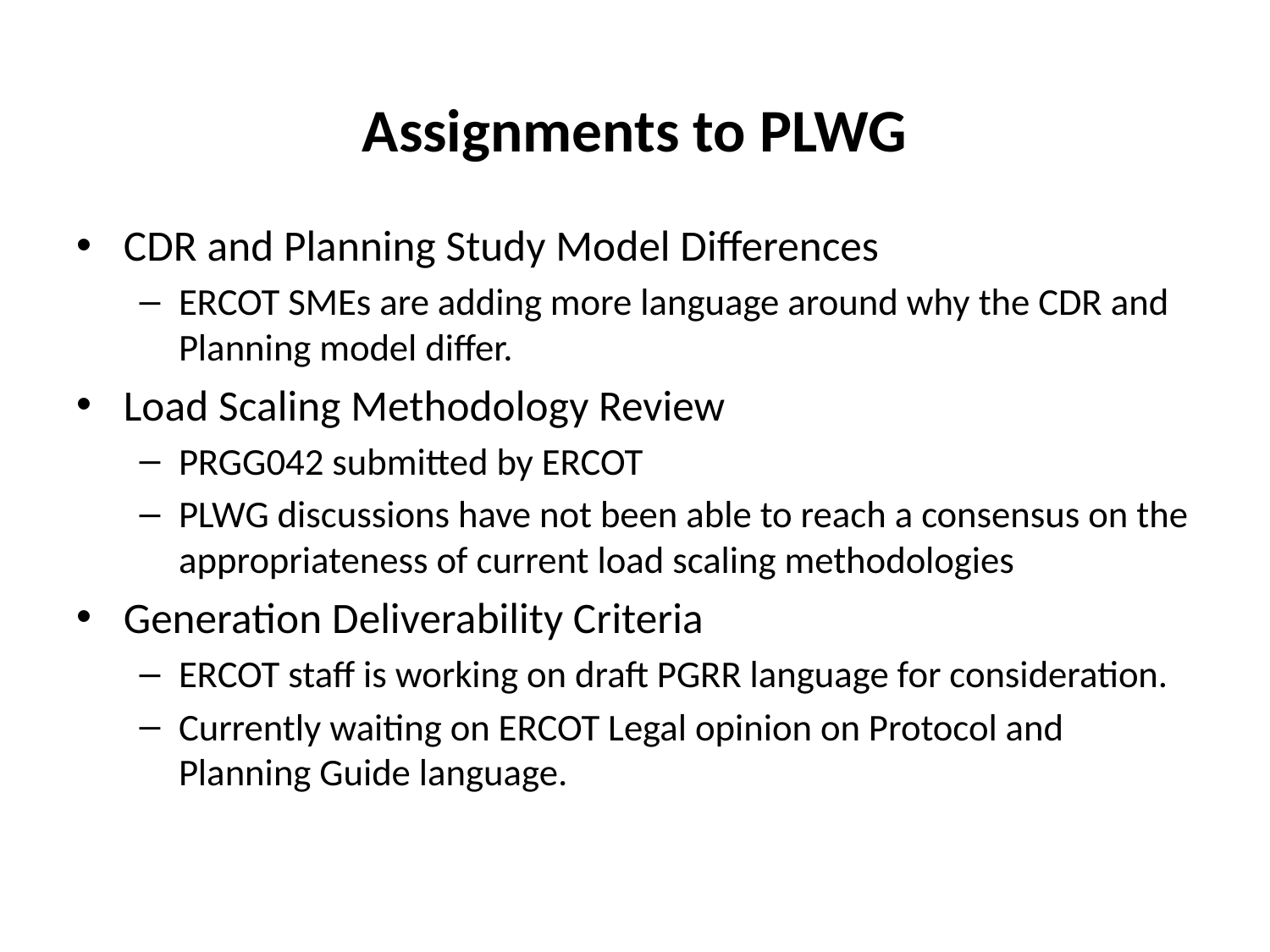

# Assignments to PLWG
CDR and Planning Study Model Differences
ERCOT SMEs are adding more language around why the CDR and Planning model differ.
Load Scaling Methodology Review
PRGG042 submitted by ERCOT
PLWG discussions have not been able to reach a consensus on the appropriateness of current load scaling methodologies
Generation Deliverability Criteria
ERCOT staff is working on draft PGRR language for consideration.
Currently waiting on ERCOT Legal opinion on Protocol and Planning Guide language.